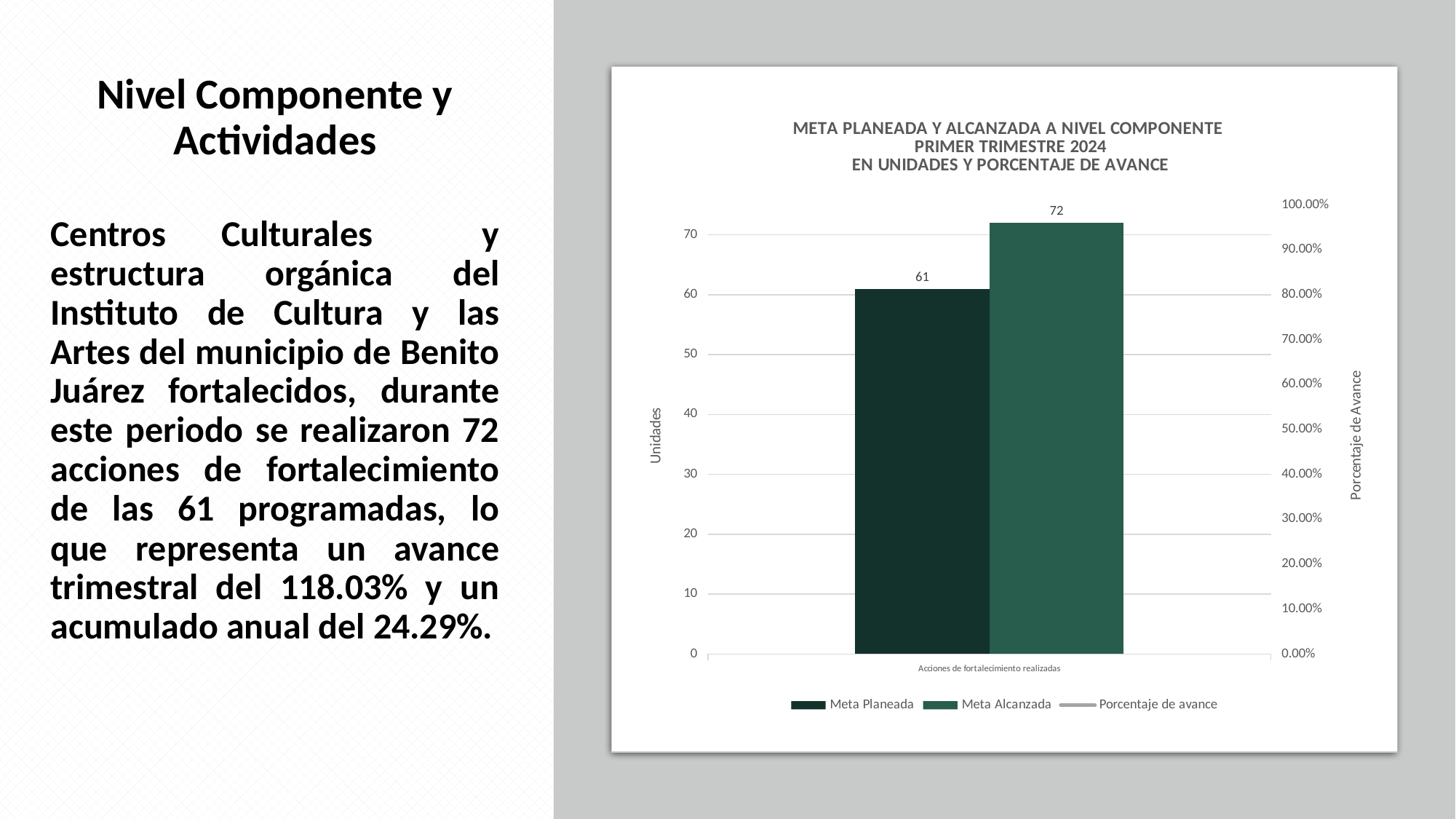

Nivel Componente y Actividades

Centros Culturales  y estructura orgánica del Instituto de Cultura y las Artes del municipio de Benito Juárez fortalecidos, durante este periodo se realizaron 72 acciones de fortalecimiento de las 61 programadas, lo que representa un avance trimestral del 118.03% y un acumulado anual del 24.29%.

### Chart: META PLANEADA Y ALCANZADA A NIVEL COMPONENTE
PRIMER TRIMESTRE 2024
EN UNIDADES Y PORCENTAJE DE AVANCE

| Category | Meta Planeada | Meta Alcanzada |  |
|---|---|---|---|
| Acciones de fortalecimiento realizadas | 61.0 | 72.0 | 1.180327868852459 |